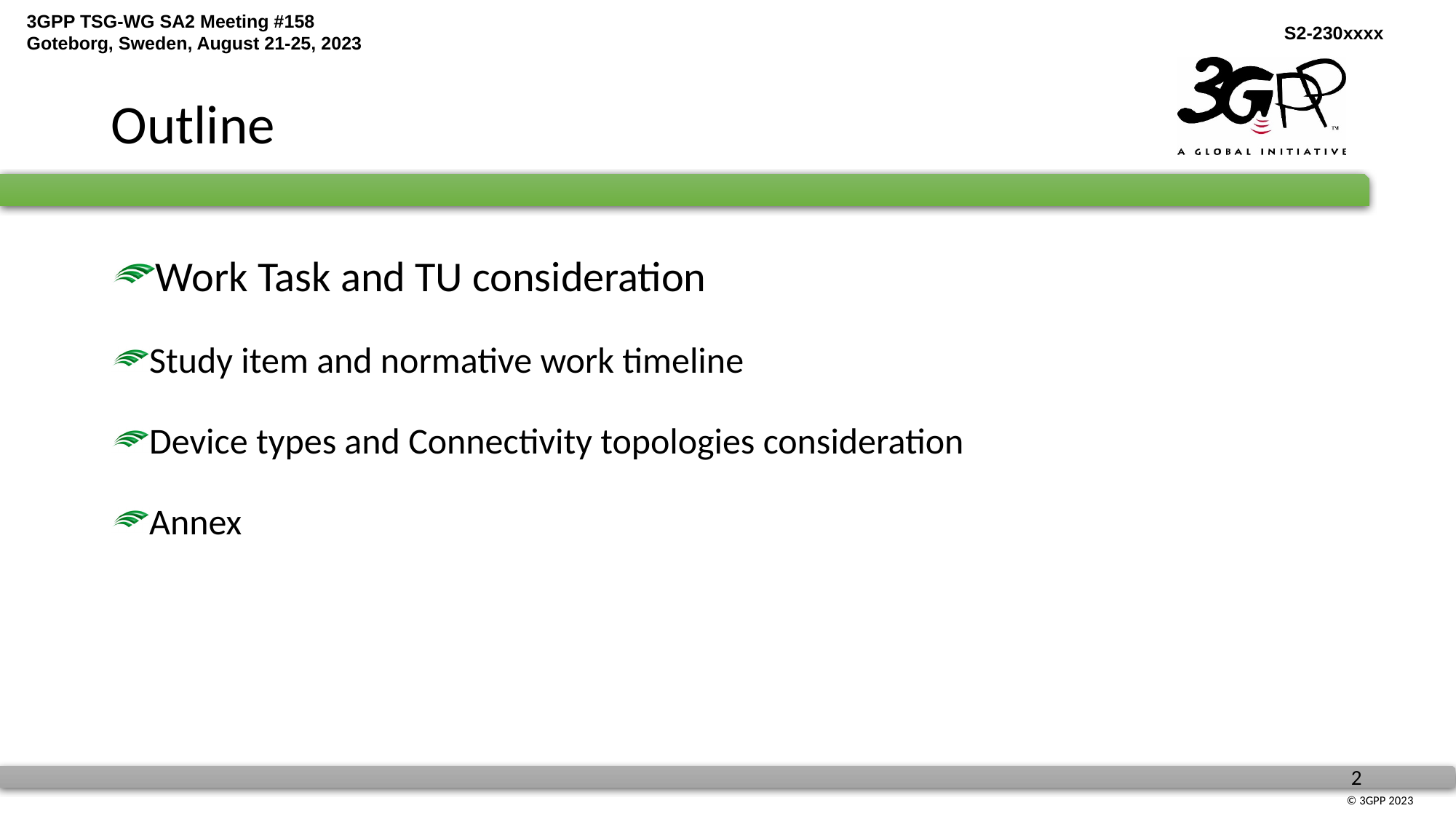

# Outline
Work Task and TU consideration
Study item and normative work timeline
Device types and Connectivity topologies consideration
Annex